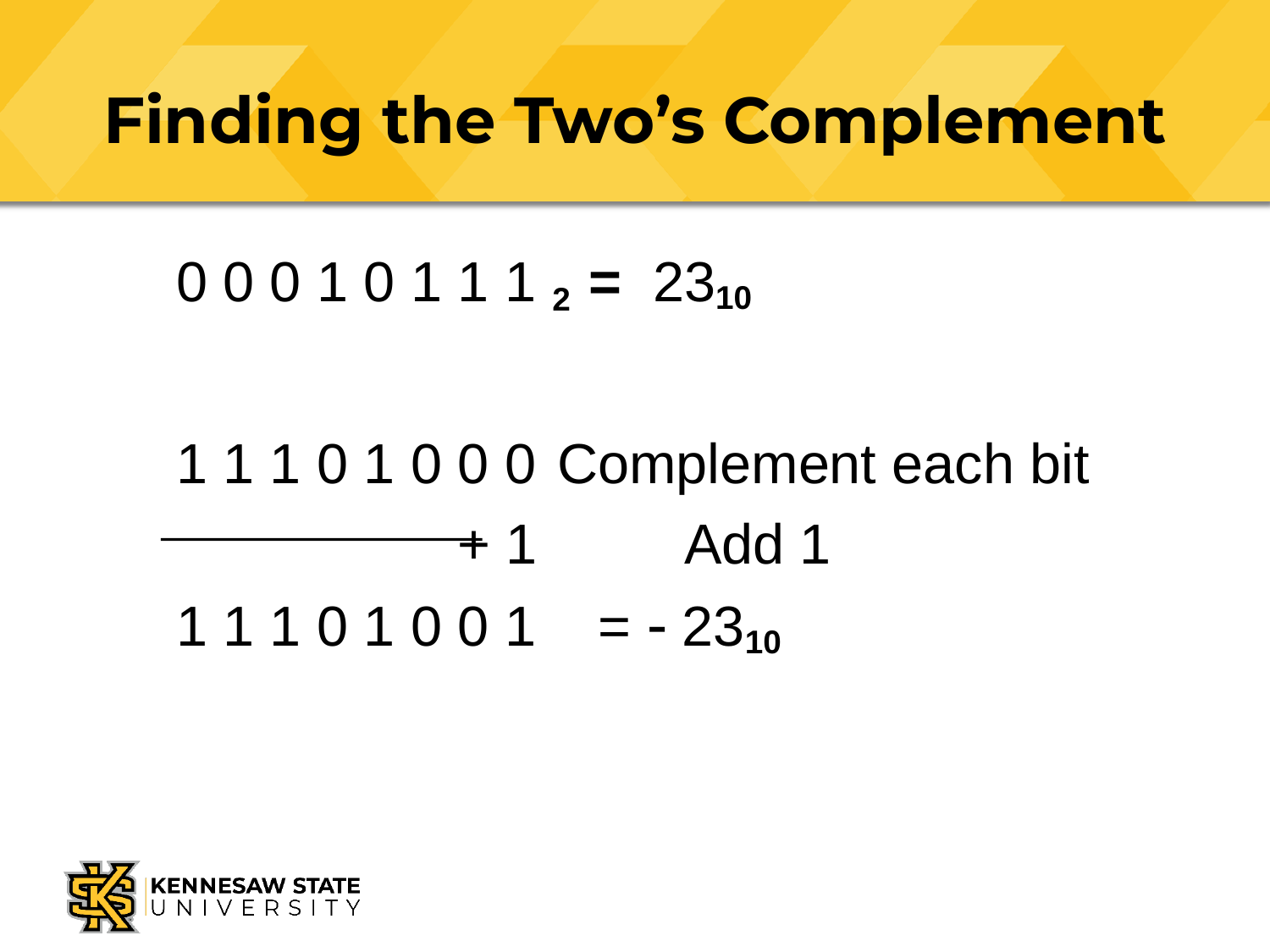

# Finding the Two’s Complement
0 0 0 1 0 1 1 1 2  =  2310

1 1 1 0 1 0 0 0	Complement each bit
                  + 1     	Add 1
1 1 1 0 1 0 0 1    = − 2310